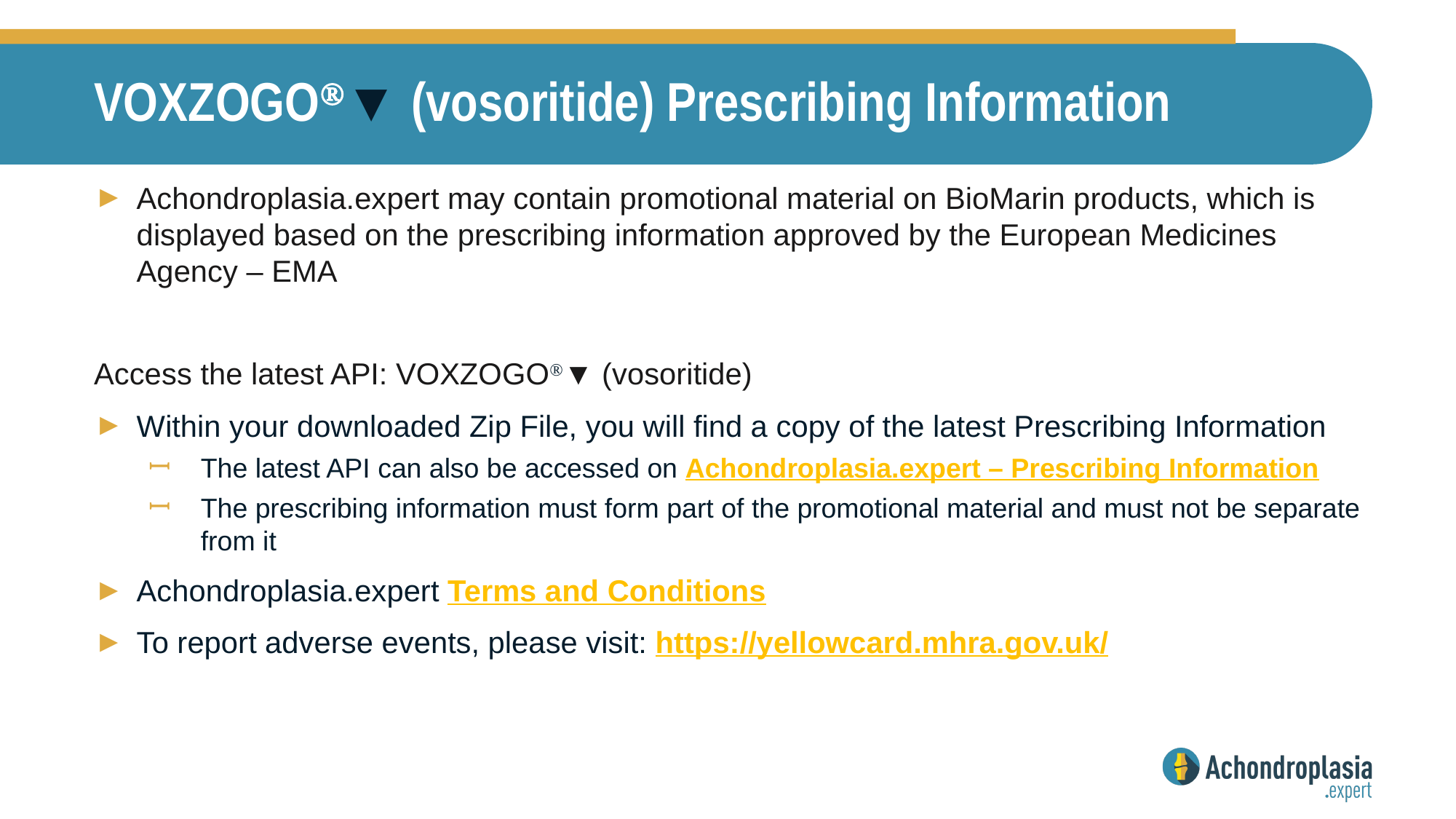

# VOXZOGO®▼ (vosoritide) Prescribing Information
Achondroplasia.expert may contain promotional material on BioMarin products, which is displayed based on the prescribing information approved by the European Medicines Agency – EMA

Access the latest API: VOXZOGO®▼ (vosoritide)
Within your downloaded Zip File, you will find a copy of the latest Prescribing Information
The latest API can also be accessed on Achondroplasia.expert – Prescribing Information
The prescribing information must form part of the promotional material and must not be separate from it
Achondroplasia.expert Terms and Conditions
To report adverse events, please visit: https://yellowcard.mhra.gov.uk/